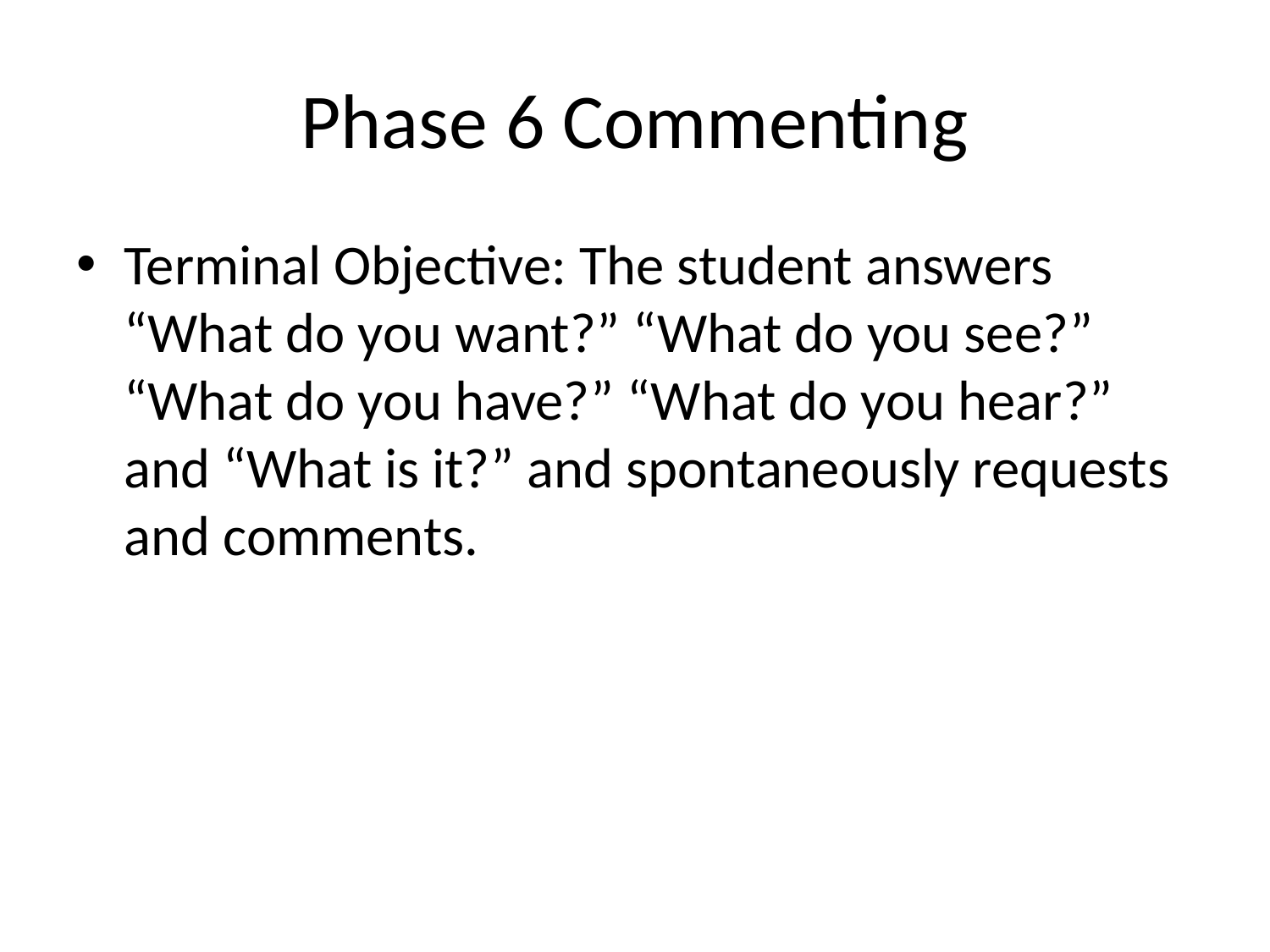

# Phase 6 Commenting
Terminal Objective: The student answers “What do you want?” “What do you see?” “What do you have?” “What do you hear?” and “What is it?” and spontaneously requests and comments.